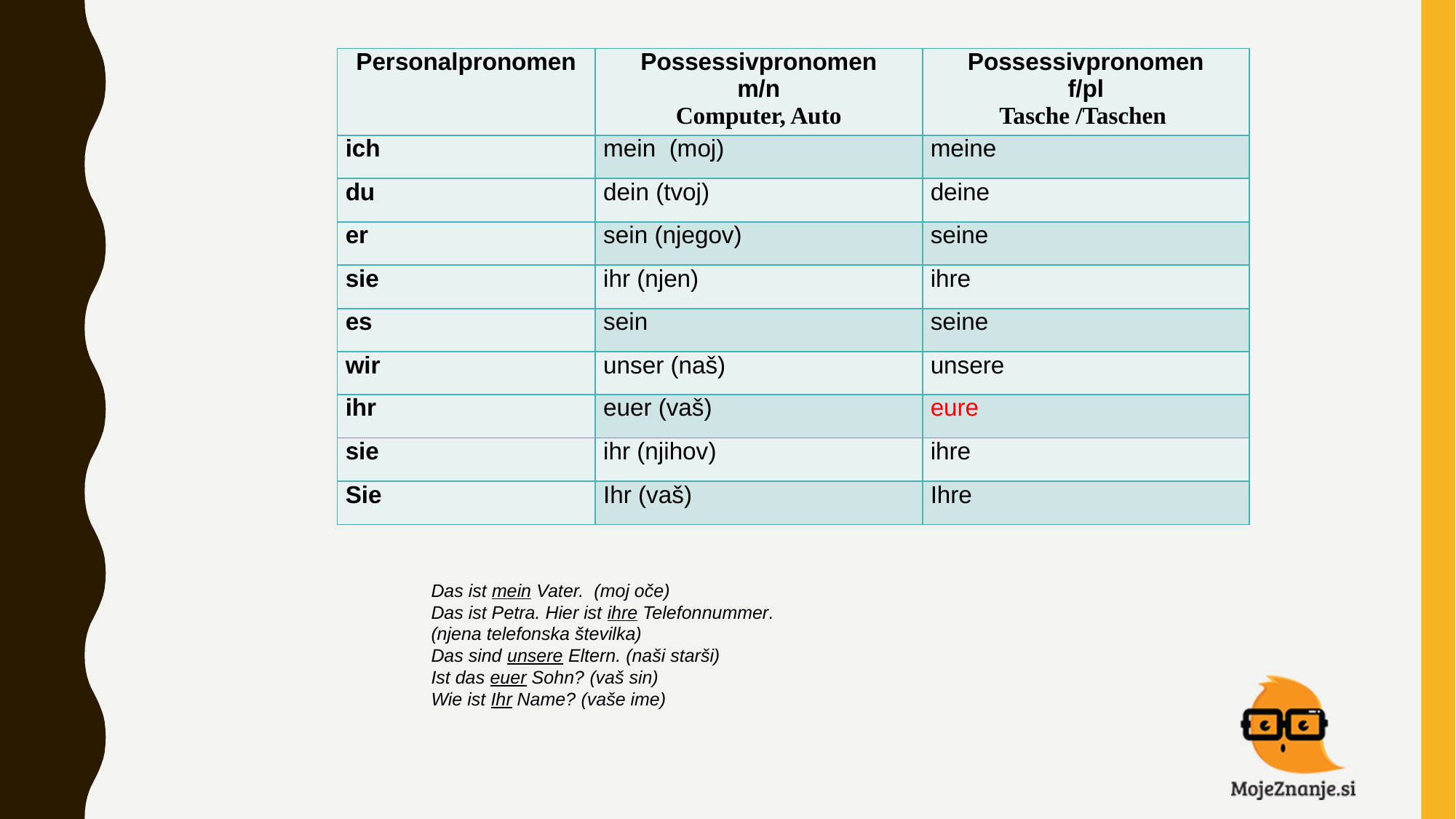

| Personalpronomen | Possessivpronomen m/n Computer, Auto | Possessivpronomen f/pl Tasche /Taschen |
| --- | --- | --- |
| ich | mein (moj) | meine |
| du | dein (tvoj) | deine |
| er | sein (njegov) | seine |
| sie | ihr (njen) | ihre |
| es | sein | seine |
| wir | unser (naš) | unsere |
| ihr | euer (vaš) | eure |
| sie | ihr (njihov) | ihre |
| Sie | Ihr (vaš) | Ihre |
Das ist mein Vater.  (moj oče)
Das ist Petra. Hier ist ihre Telefonnummer. (njena telefonska številka)
Das sind unsere Eltern. (naši starši)
Ist das euer Sohn? (vaš sin)
Wie ist Ihr Name? (vaše ime)